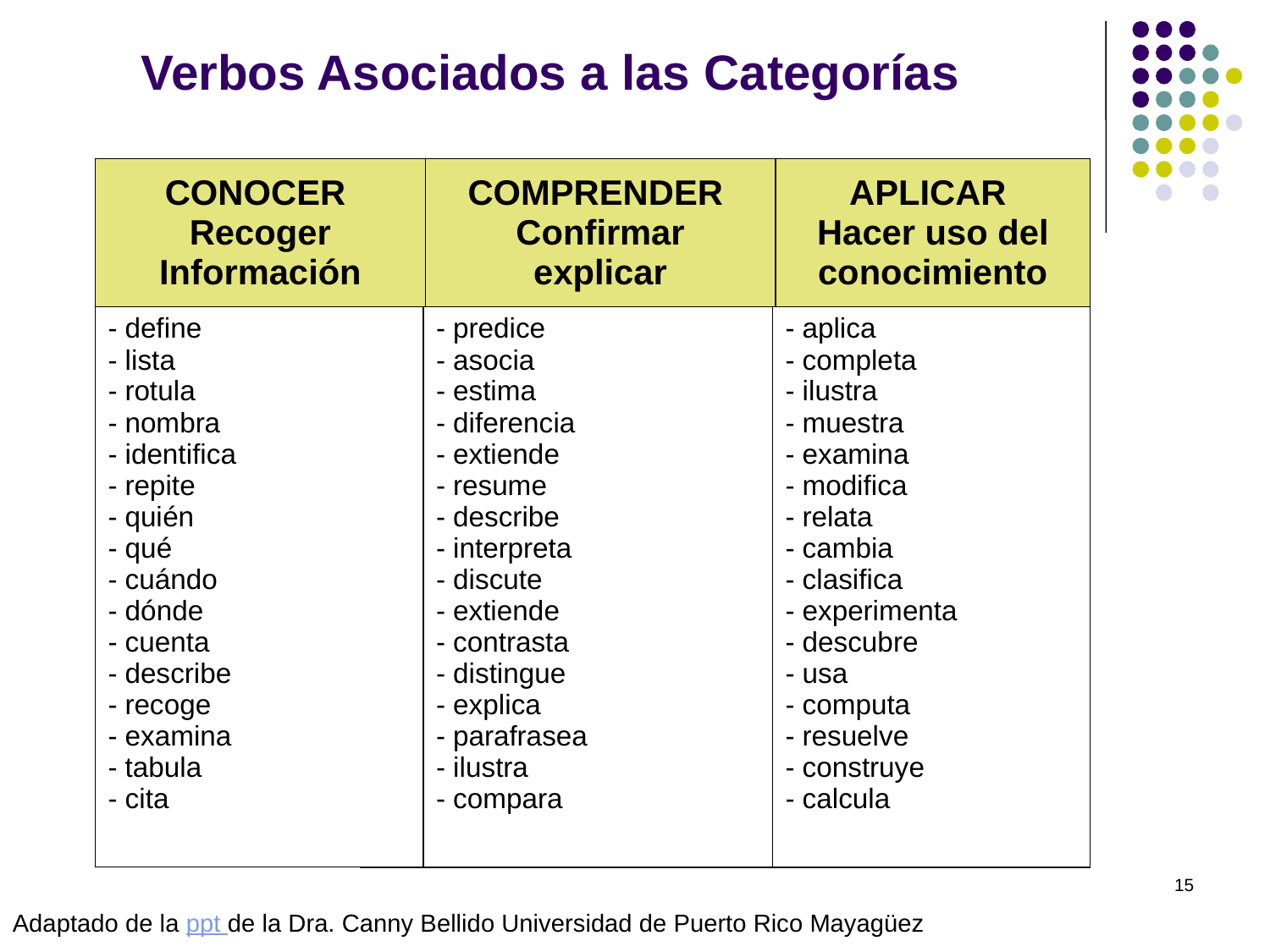

Verbos Asociados a las Categorías
| CONOCER Recoger Información | COMPRENDER Confirmar explicar | APLICAR Hacer uso del conocimiento |
| --- | --- | --- |
| - define - lista - rotula - nombra - identifica - repite - quién - qué - cuándo - dónde - cuenta - describe - recoge - examina - tabula - cita | - predice - asocia - estima - diferencia - extiende - resume - describe - interpreta - discute - extiende - contrasta - distingue - explica - parafrasea - ilustra - compara | - aplica - completa - ilustra - muestra - examina - modifica - relata - cambia - clasifica - experimenta - descubre - usa - computa - resuelve - construye - calcula |
| --- | --- | --- |

Adaptado de la ppt de la Dra. Canny Bellido Universidad de Puerto Rico Mayagüez
 © Isabel Pérez
15